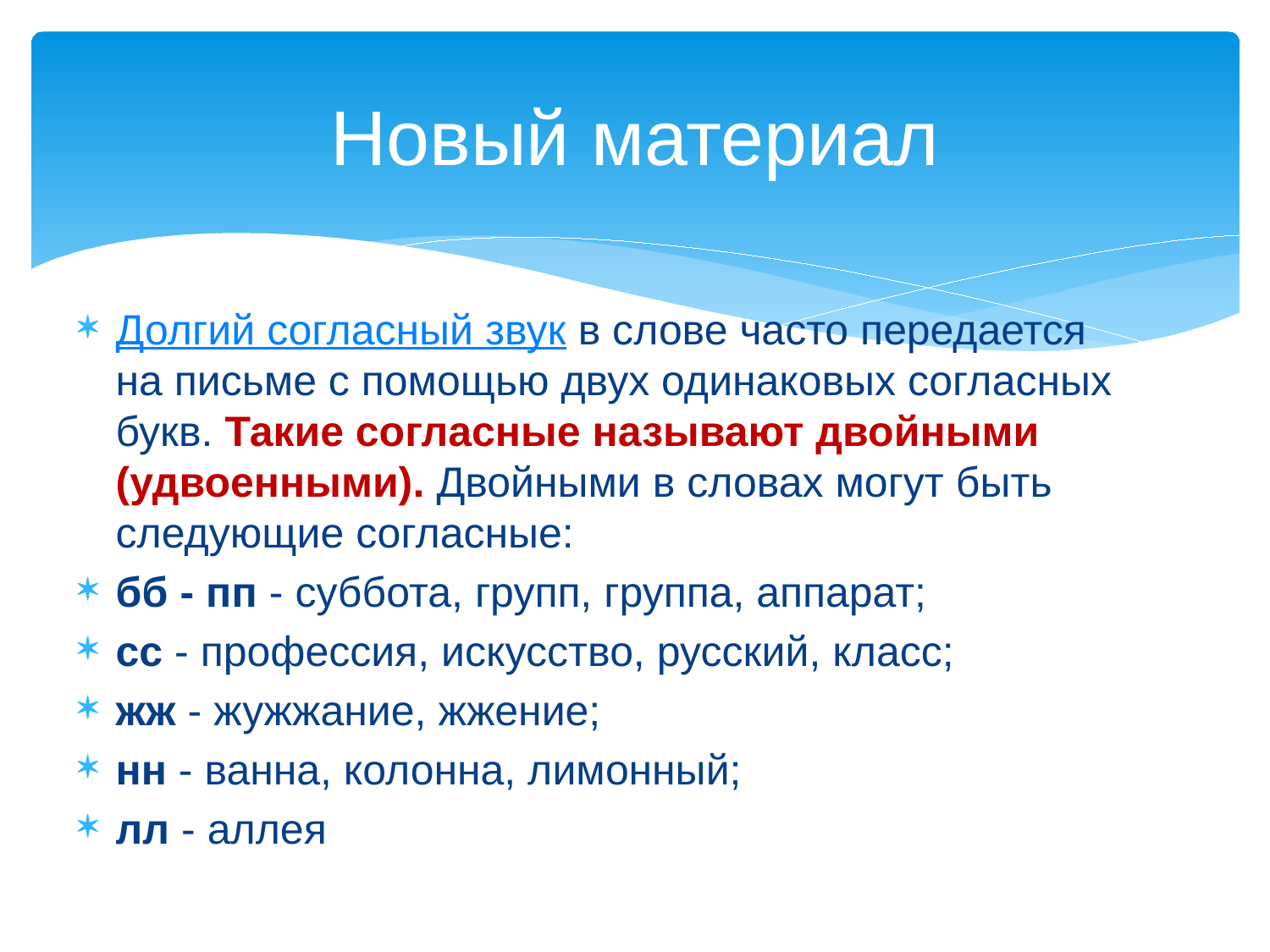

# Новый материал
Долгий согласный звук в слове часто передается на письме с помощью двух одинаковых согласных букв. Такие согласные называют двойными (удвоенными). Двойными в словах могут быть следующие согласные:
бб - пп - суббота, групп, группа, аппарат;
сс - профессия, искусство, русский, класс;
жж - жужжание, жжение;
нн - ванна, колонна, лимонный;
лл - аллея